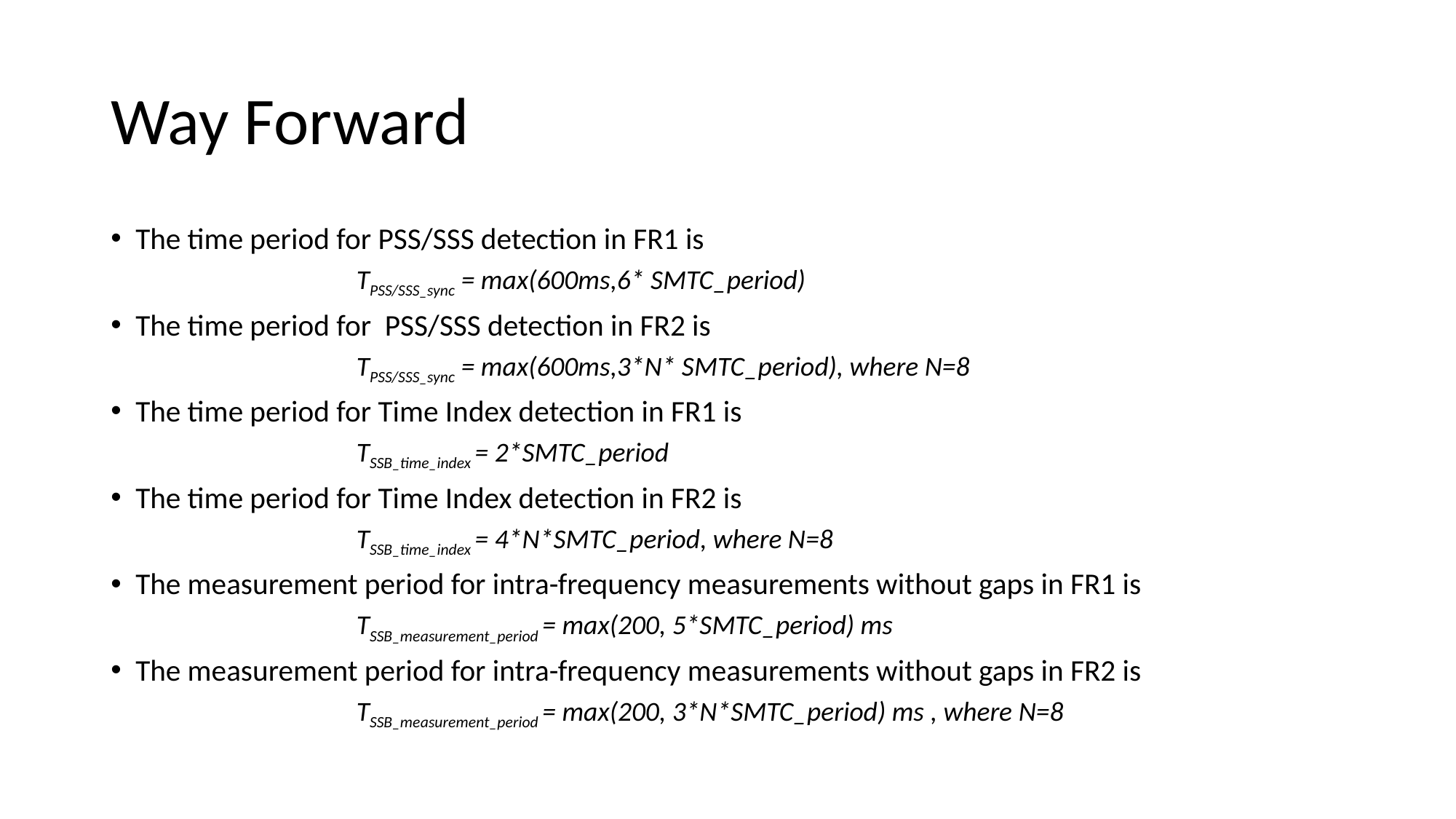

# Way Forward
The time period for PSS/SSS detection in FR1 is
		TPSS/SSS_sync = max(600ms,6* SMTC_period)
The time period for  PSS/SSS detection in FR2 is
		TPSS/SSS_sync = max(600ms,3*N* SMTC_period), where N=8
The time period for Time Index detection in FR1 is
		TSSB_time_index = 2*SMTC_period
The time period for Time Index detection in FR2 is
		TSSB_time_index = 4*N*SMTC_period, where N=8
The measurement period for intra-frequency measurements without gaps in FR1 is
		TSSB_measurement_period = max(200, 5*SMTC_period) ms
The measurement period for intra-frequency measurements without gaps in FR2 is
		TSSB_measurement_period = max(200, 3*N*SMTC_period) ms , where N=8